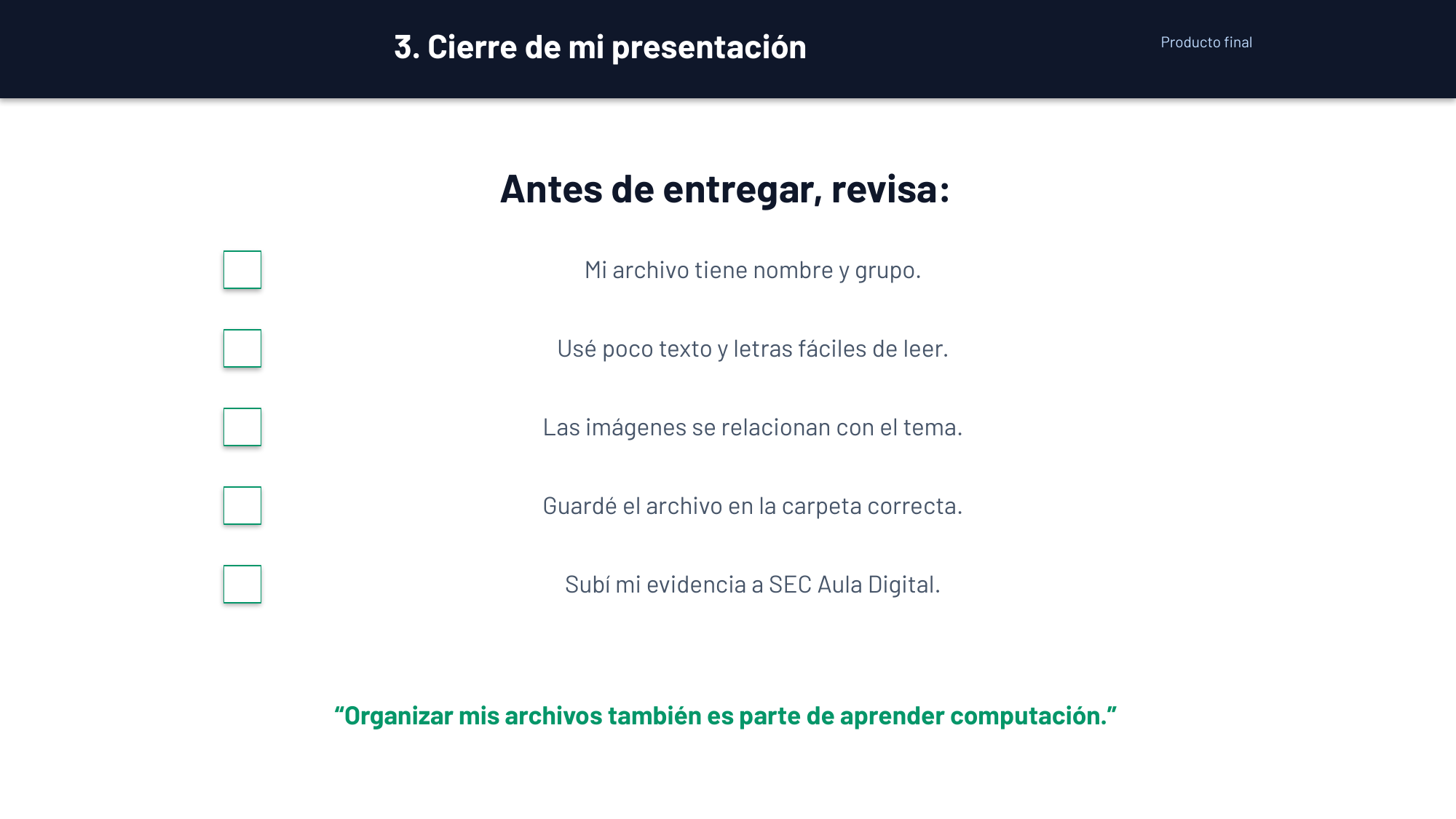

3. Cierre de mi presentación
Producto final
Antes de entregar, revisa:
Mi archivo tiene nombre y grupo.

Usé poco texto y letras fáciles de leer.

Las imágenes se relacionan con el tema.

Guardé el archivo en la carpeta correcta.

Subí mi evidencia a SEC Aula Digital.

“Organizar mis archivos también es parte de aprender computación.”